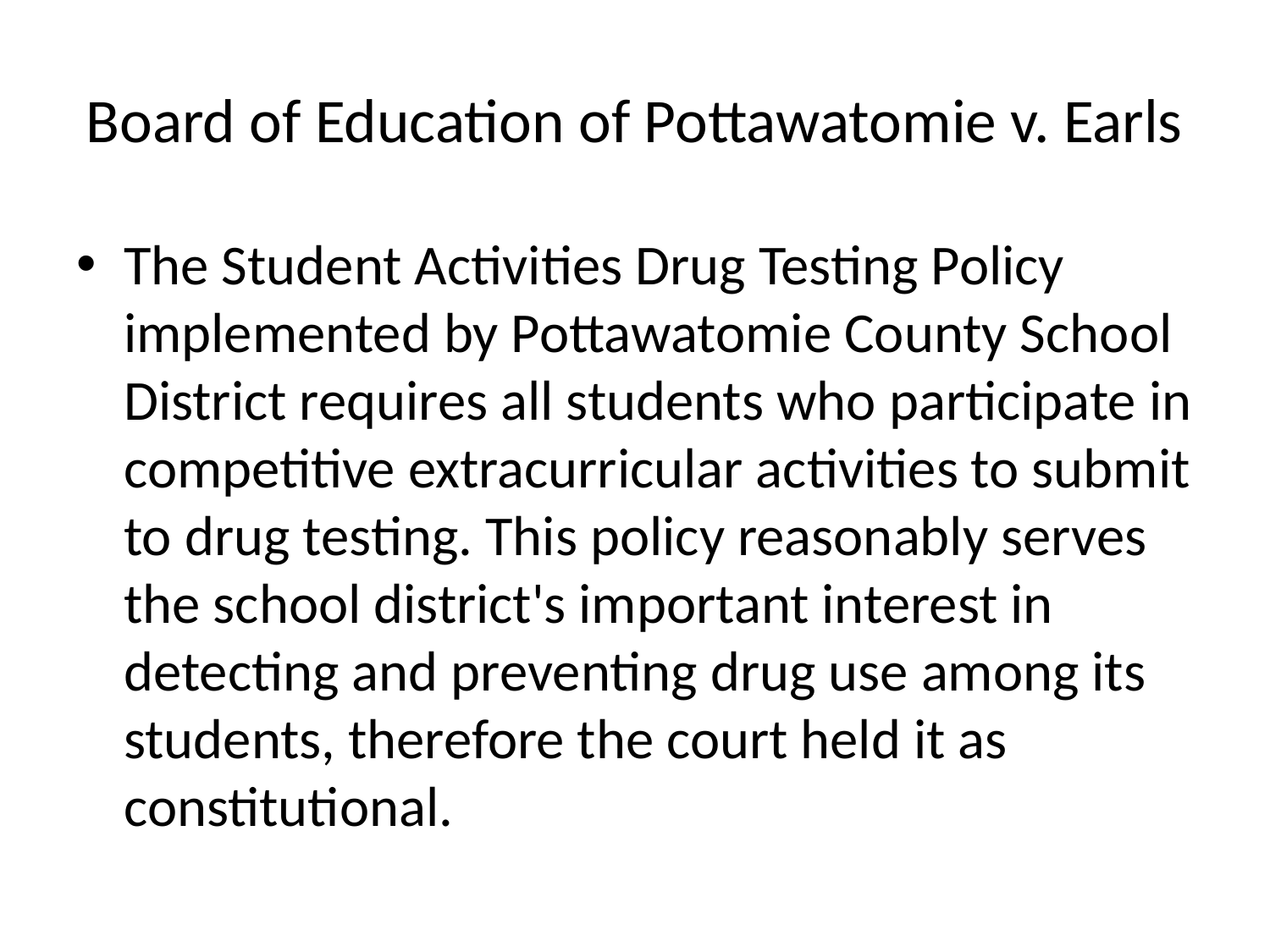

# Board of Education of Pottawatomie v. Earls
The Student Activities Drug Testing Policy implemented by Pottawatomie County School District requires all students who participate in competitive extracurricular activities to submit to drug testing. This policy reasonably serves the school district's important interest in detecting and preventing drug use among its students, therefore the court held it as constitutional.